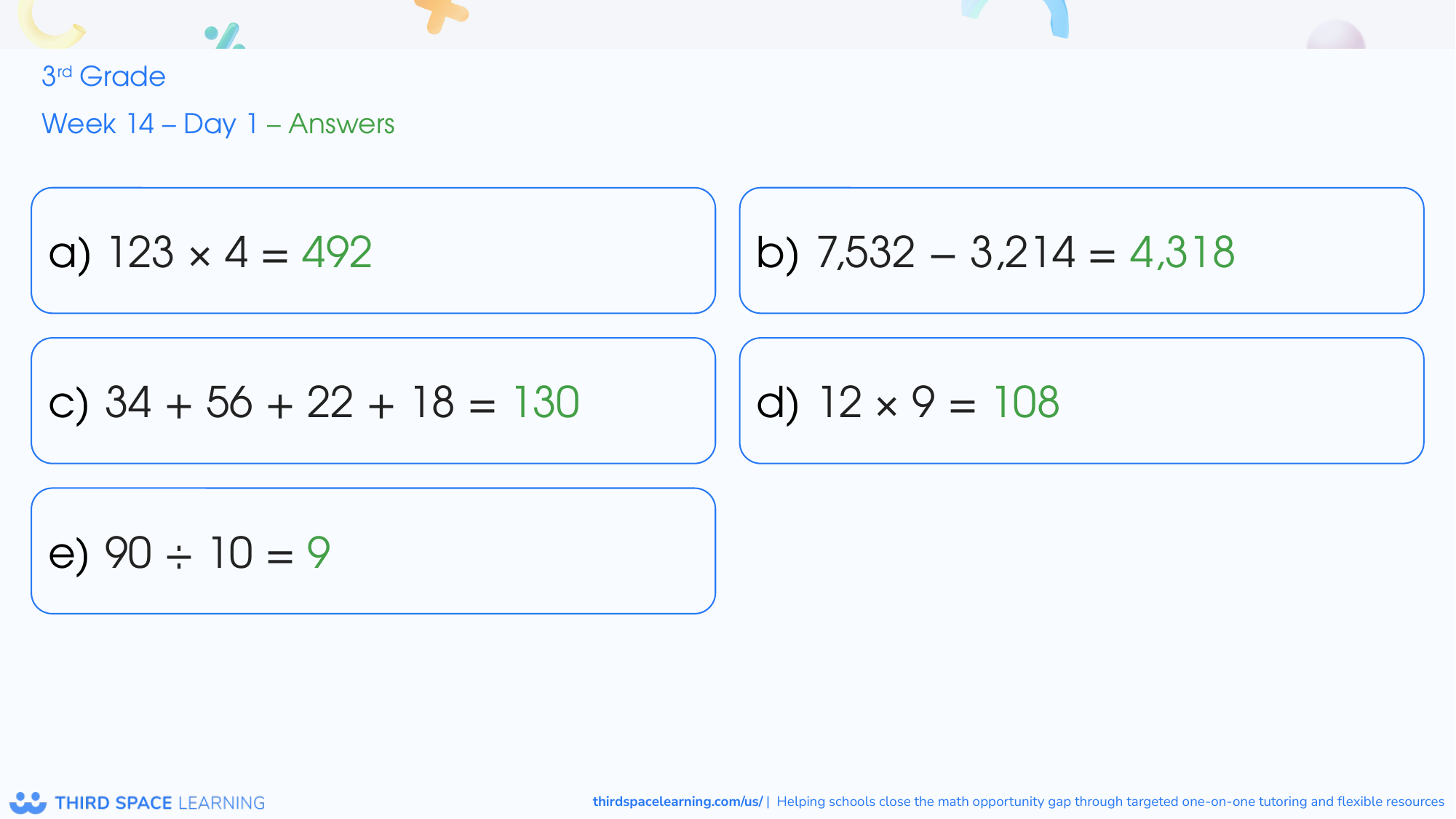

3rd Grade
Week 14 – Day 1 – Answers
123 × 4 = 492
7,532 − 3,214 = 4,318
34 + 56 + 22 + 18 = 130
12 × 9 = 108
90 ÷ 10 = 9